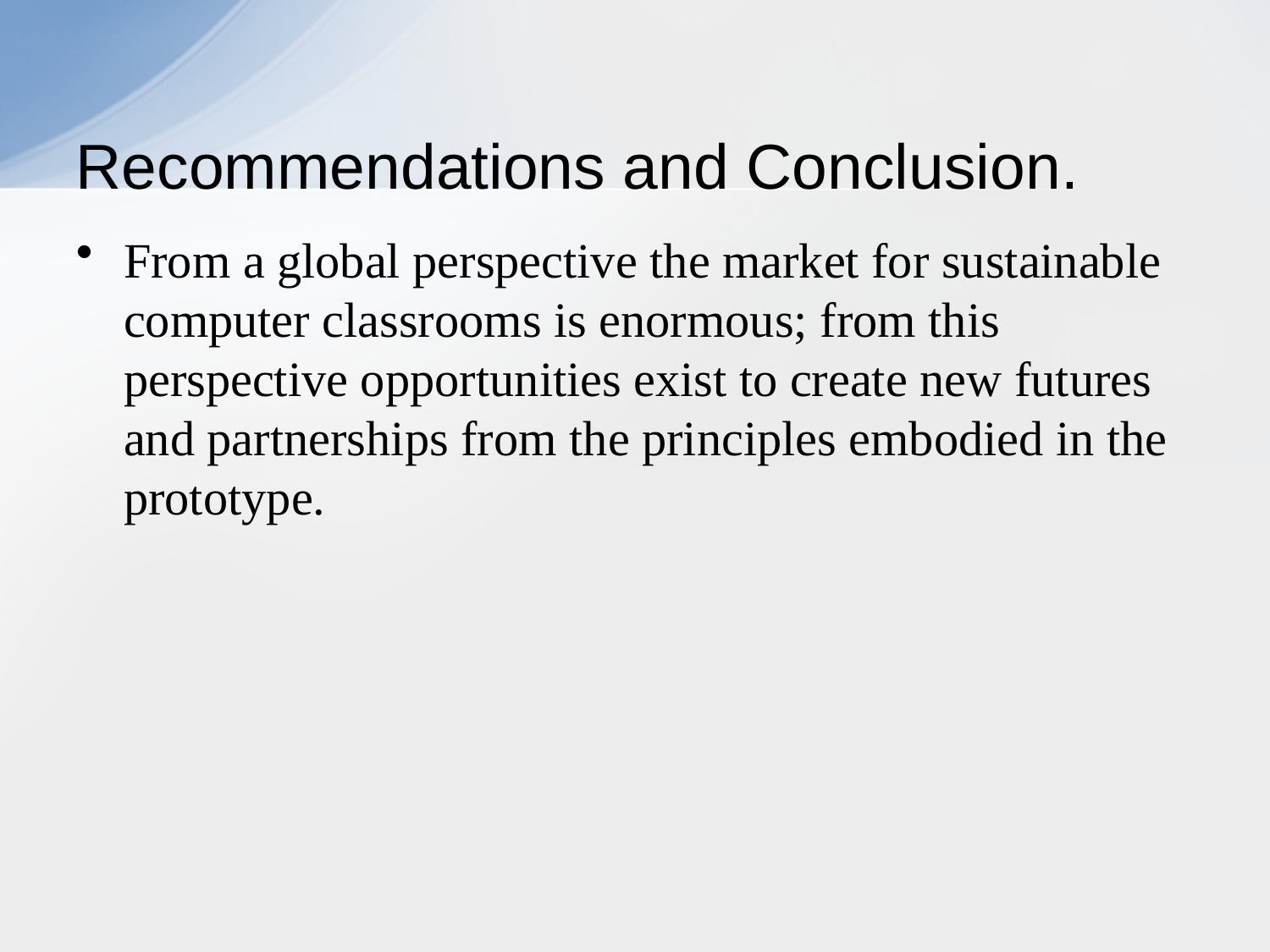

# Recommendations and Conclusion.
From a global perspective the market for sustainable computer classrooms is enormous; from this perspective opportunities exist to create new futures and partnerships from the principles embodied in the prototype.